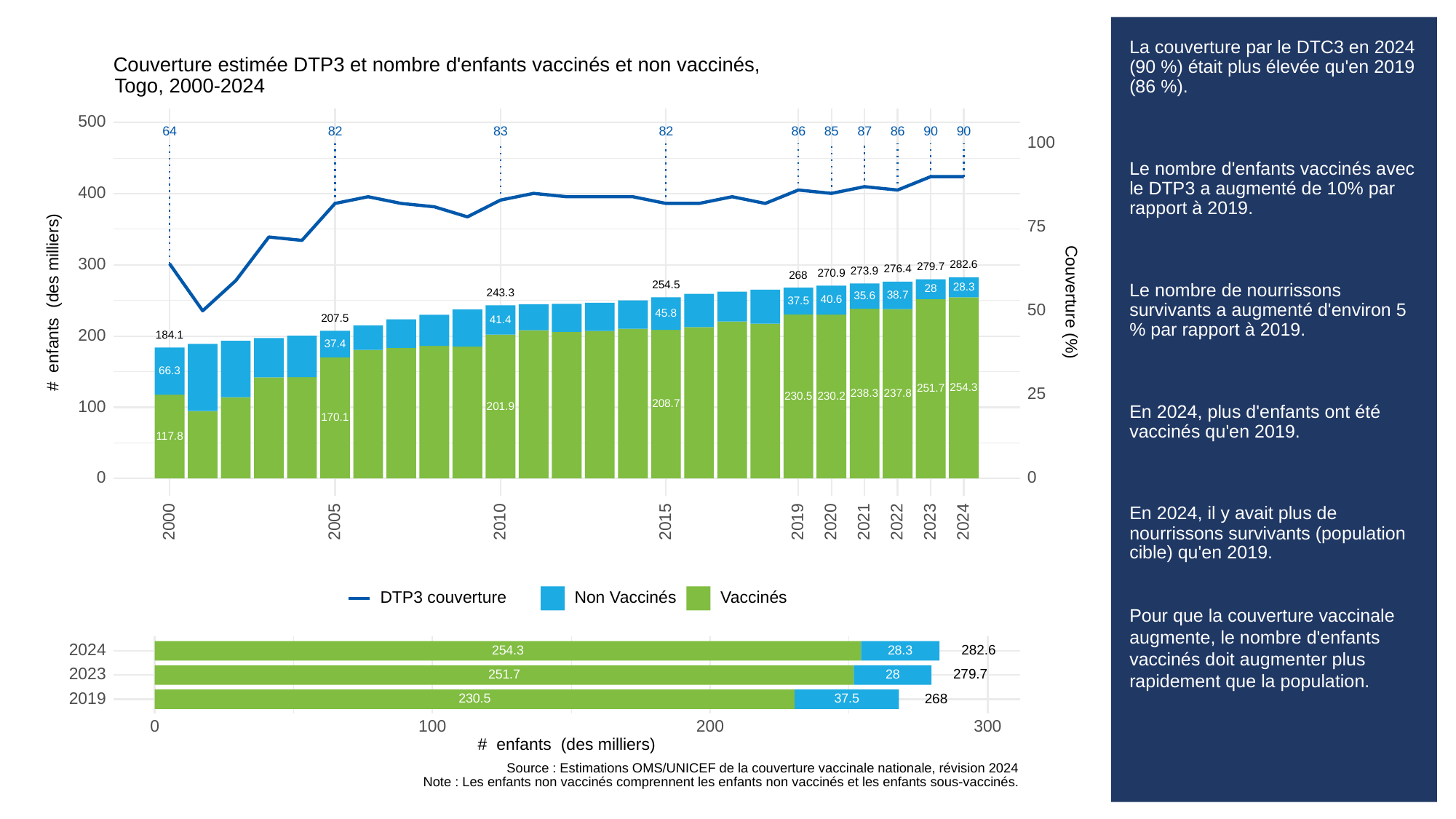

# La couverture par le DTC3 en 2024 (90 %) était plus élevée qu'en 2019 (86 %).

Le nombre d'enfants vaccinés avec le DTP3 a augmenté de 10% par rapport à 2019.

Le nombre de nourrissons survivants a augmenté d'environ 5 % par rapport à 2019.

En 2024, plus d'enfants ont été vaccinés qu'en 2019.

En 2024, il y avait plus de nourrissons survivants (population cible) qu'en 2019.

Pour que la couverture vaccinale augmente, le nombre d'enfants vaccinés doit augmenter plus rapidement que la population.

Couverture estimée DTP3 et nombre d'enfants vaccinés et non vaccinés,
Togo, 2000-2024

500

83
64
82
82
86
85
87
86
90
90
100

400

75

300
282.6
279.7

276.4
273.9
270.9
268

254.5

28.3

28

243.3

38.7

35.6

#  enfants  (des milliers)
Couverture (%)
40.6
37.5

50

45.8

207.5

41.4

200

184.1

37.4

66.3

254.3
251.7
25
238.3
237.8
230.5
230.2

208.7
100
201.9

170.1
117.8

0
0

2023
2000
2005
2010
2015
2019
2020
2021
2022
2024

DTP3 couverture
Non Vaccinés
Vaccinés

2024
282.6
254.3
28.3

2023
279.7
251.7
28

2019
268
230.5
37.5

300
0
100
200
#  enfants  (des milliers)
Source : Estimations OMS/UNICEF de la couverture vaccinale nationale, révision 2024
Note : Les enfants non vaccinés comprennent les enfants non vaccinés et les enfants sous-vaccinés.